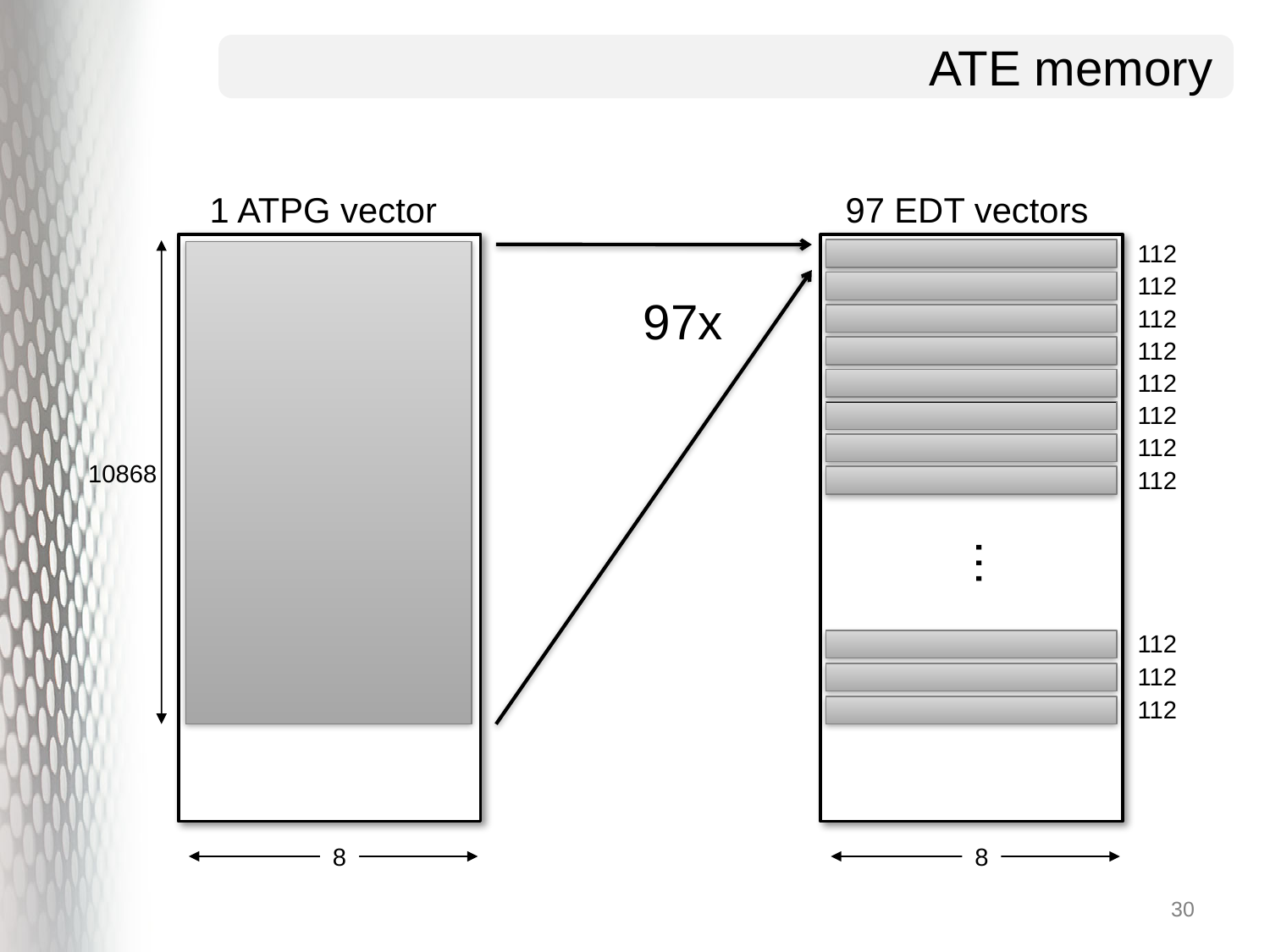

# ATE memory
1 ATPG vector
97 EDT vectors
112

112

97x
112

112

112

112

112

10868
112

…
112

112

112

8
8